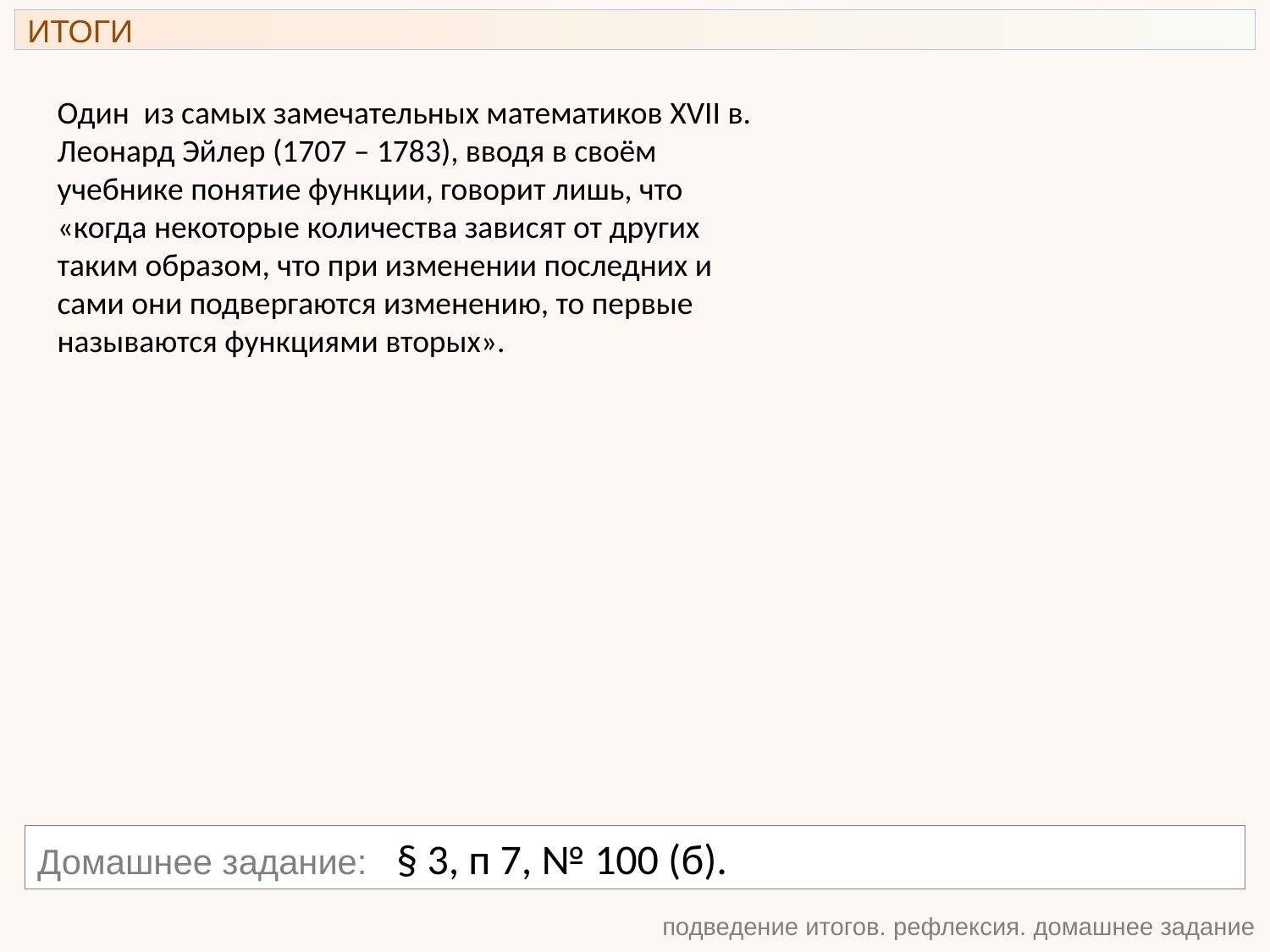

ИТОГИ
Один  из самых замечательных математиков XVII в. Леонард Эйлер (1707 – 1783), вводя в своём учебнике понятие функции, говорит лишь, что «когда некоторые количества зависят от других таким образом, что при изменении последних и сами они подвергаются изменению, то первые называются функциями вторых».

Домашнее задание:   § 3, п 7, № 100 (б).
подведение итогов. рефлексия. домашнее задание